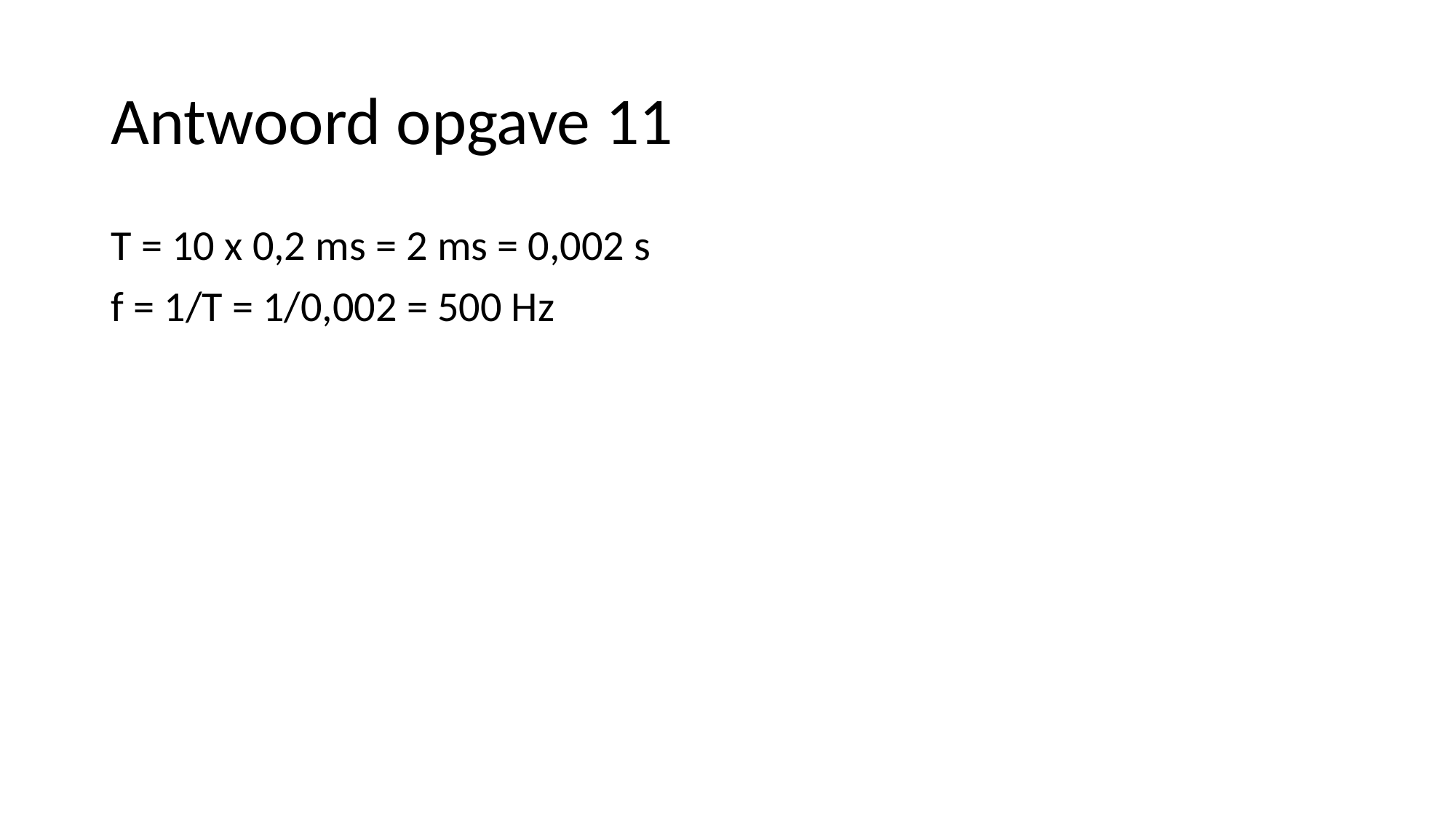

# Antwoord opgave 11
T = 10 x 0,2 ms = 2 ms = 0,002 s
f = 1/T = 1/0,002 = 500 Hz